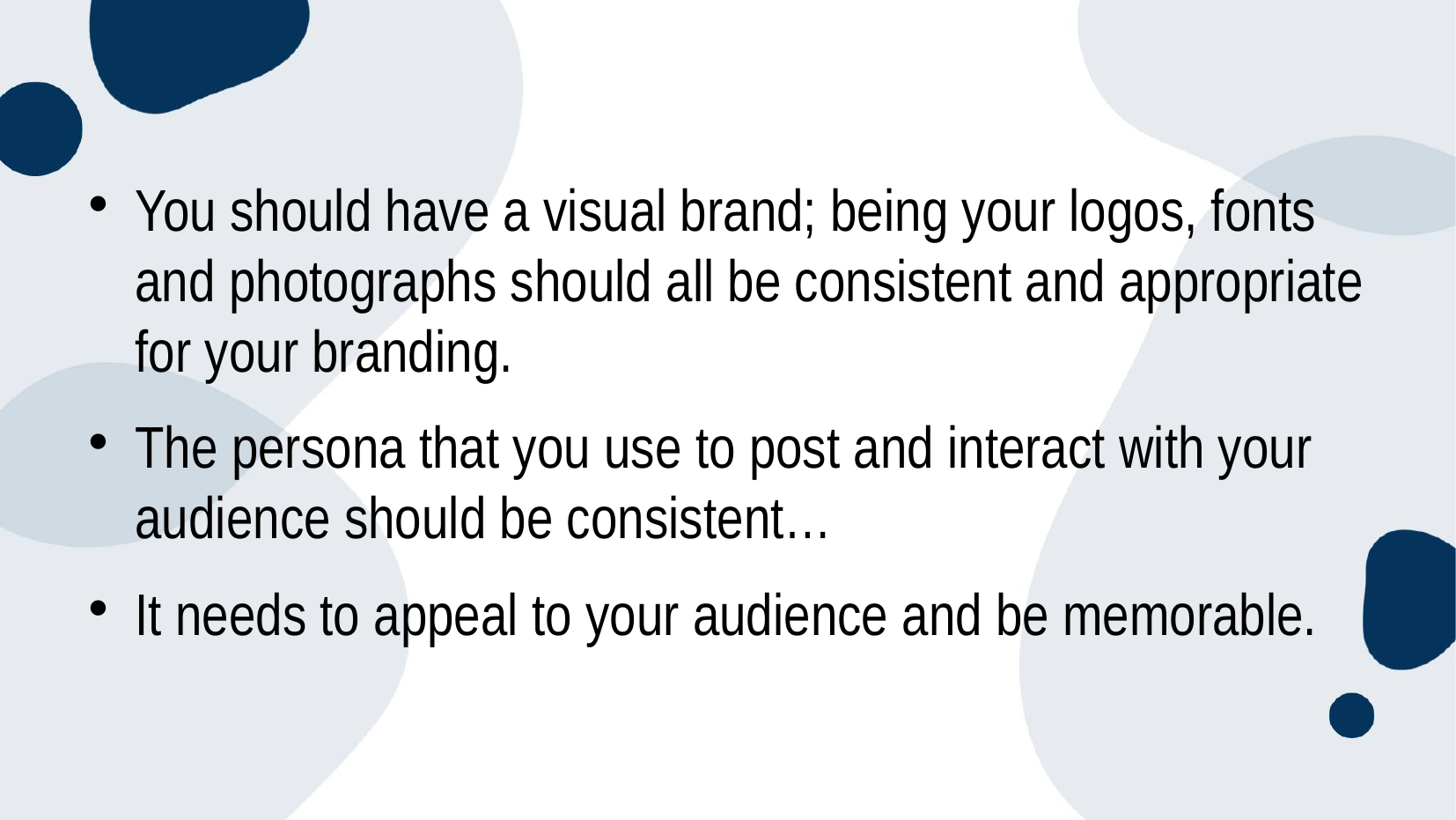

You should have a visual brand; being your logos, fonts and photographs should all be consistent and appropriate for your branding.
The persona that you use to post and interact with your audience should be consistent…
It needs to appeal to your audience and be memorable.